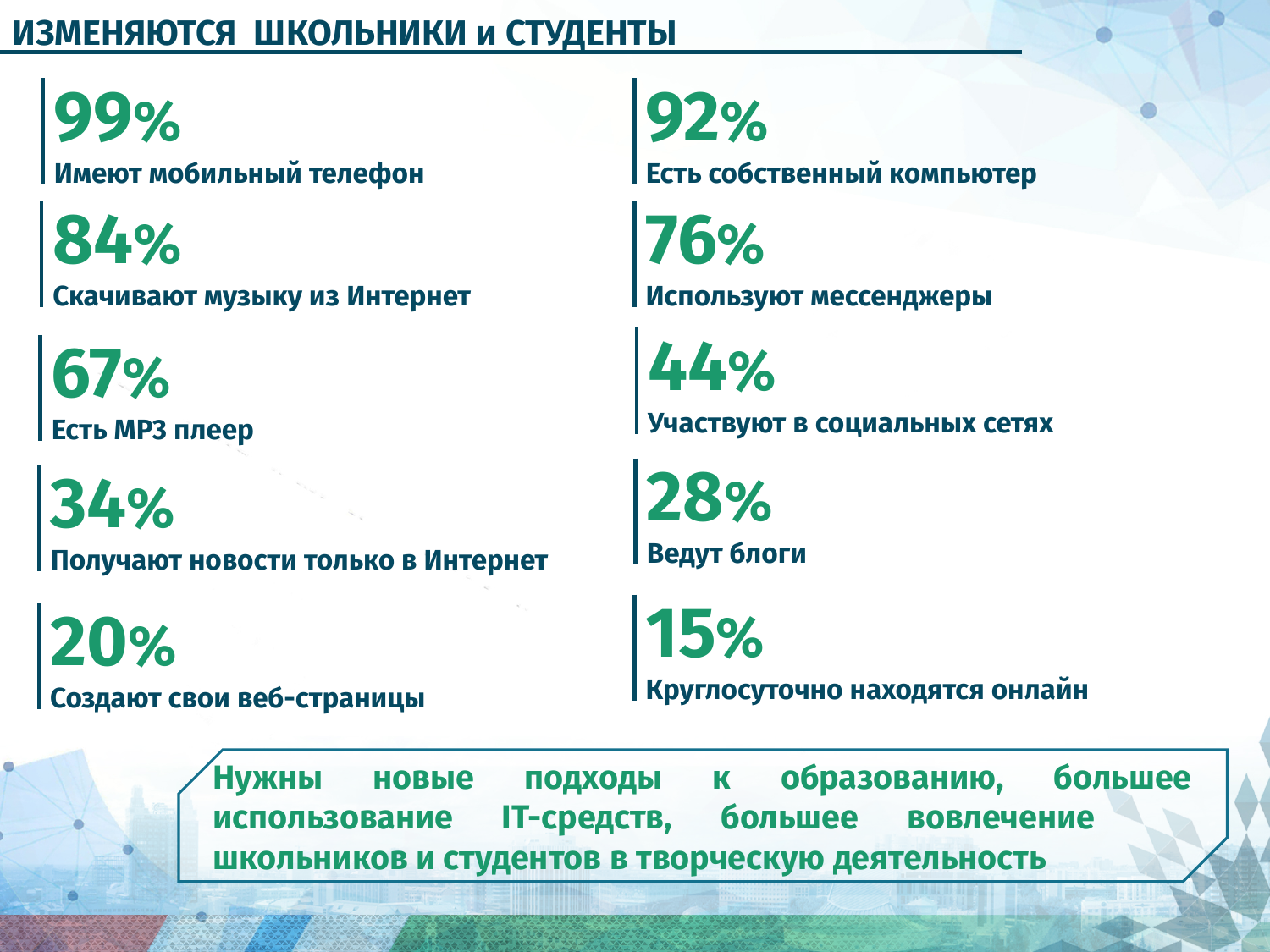

ИЗМЕНЯЮТСЯ  ШКОЛЬНИКИ и СТУДЕНТЫ
99%
Имеют мобильный телефон
92%
Есть собственный компьютер
84%
Скачивают музыку из Интернет
76%
Используют мессенджеры
44%
Участвуют в социальных сетях
67%
Есть MP3 плеер
28%
Ведут блоги
34%
Получают новости только в Интернет
15%
Круглосуточно находятся онлайн
20%
Создают свои веб-страницы
Нужны новые подходы к образованию, большее использование IT-средств, большее вовлечение   школьников и студентов в творческую деятельность